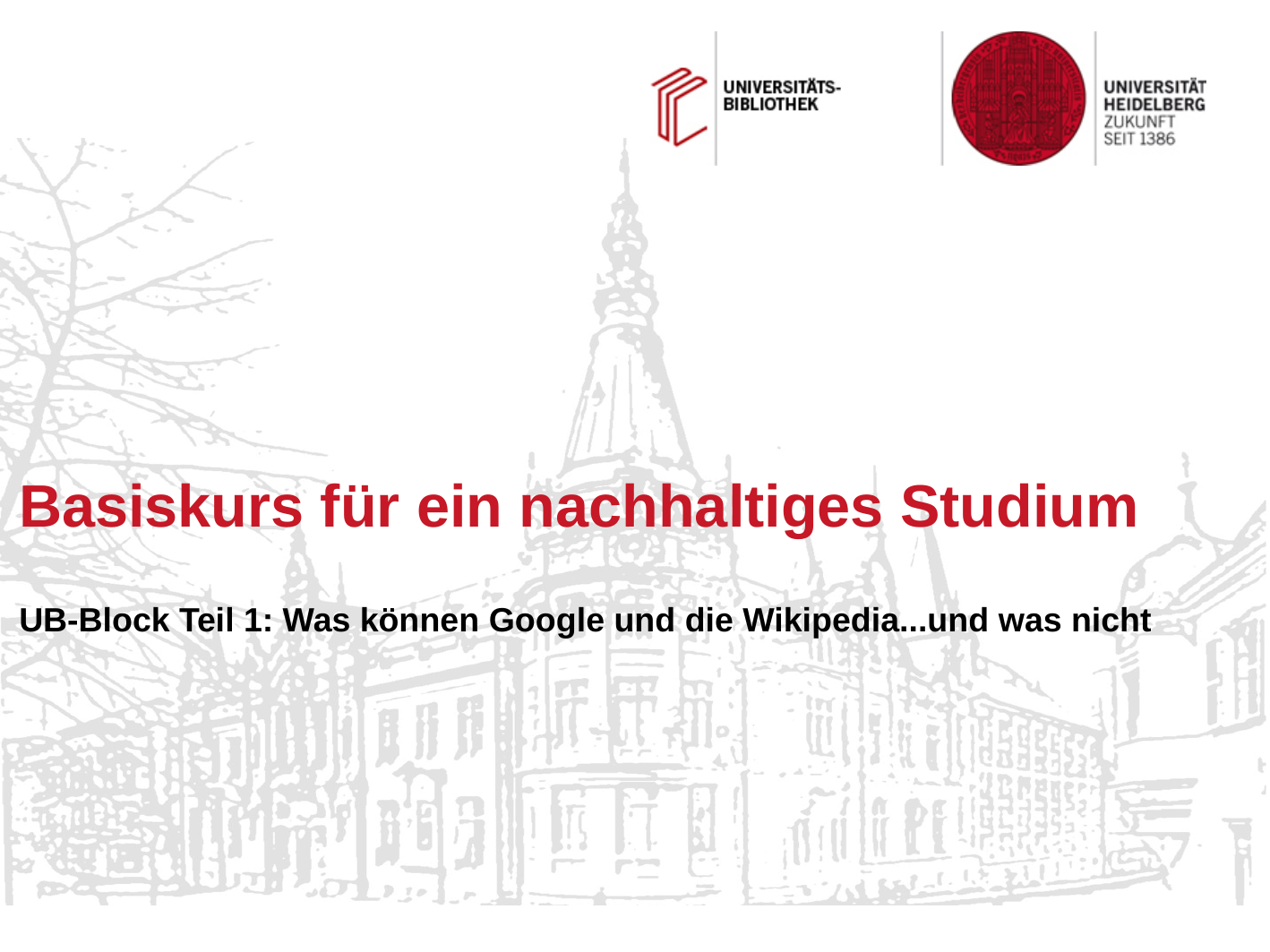

# Basiskurs für ein nachhaltiges Studium UB-Block Teil 1: Was können Google und die Wikipedia...und was nicht